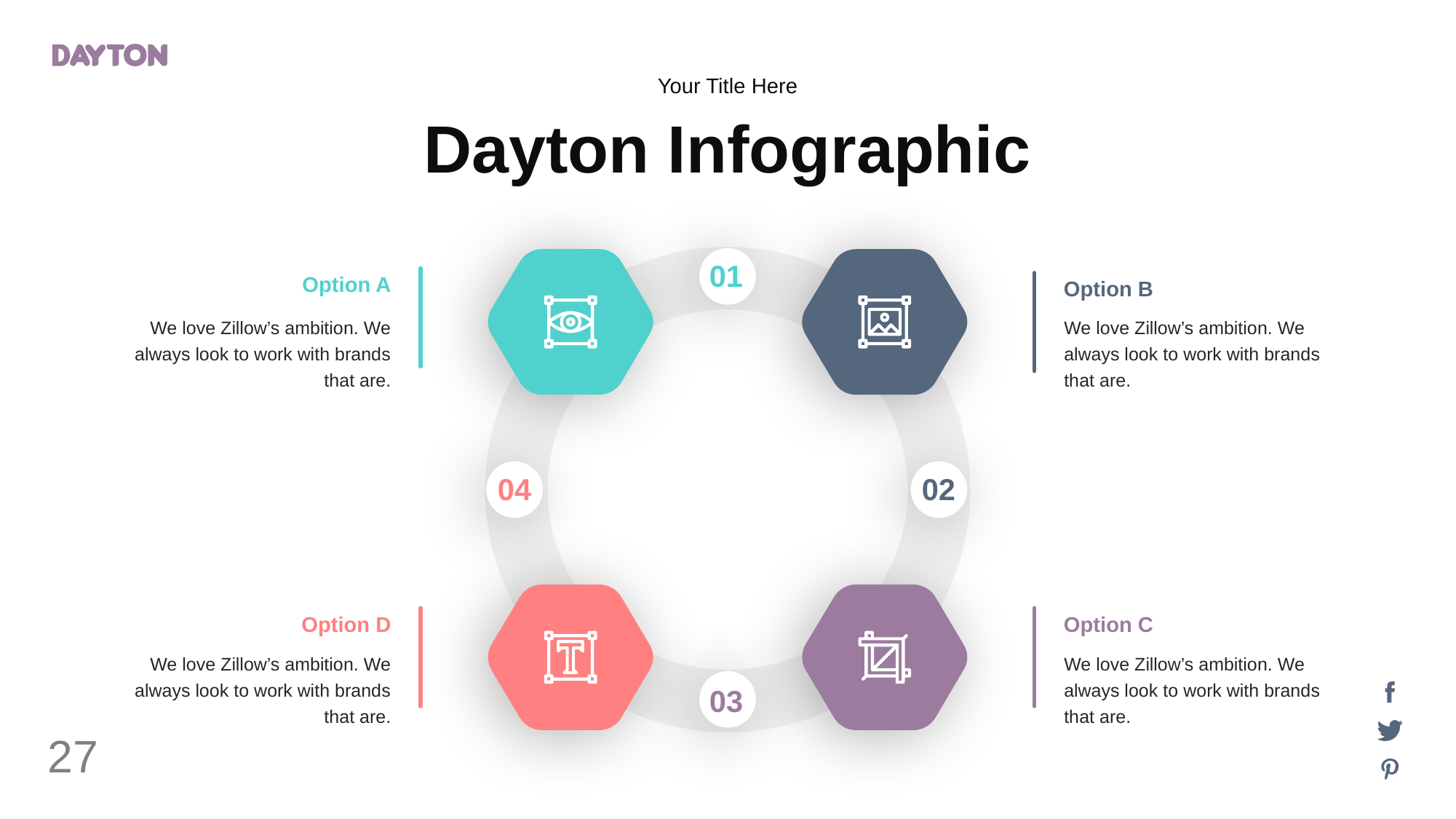

Your Title Here
Dayton Infographic

01

04
02

03
Option A
We love Zillow’s ambition. We always look to work with brands that are.
Option B
We love Zillow’s ambition. We always look to work with brands that are.
Option D
We love Zillow’s ambition. We always look to work with brands that are.
Option C
We love Zillow’s ambition. We always look to work with brands that are.